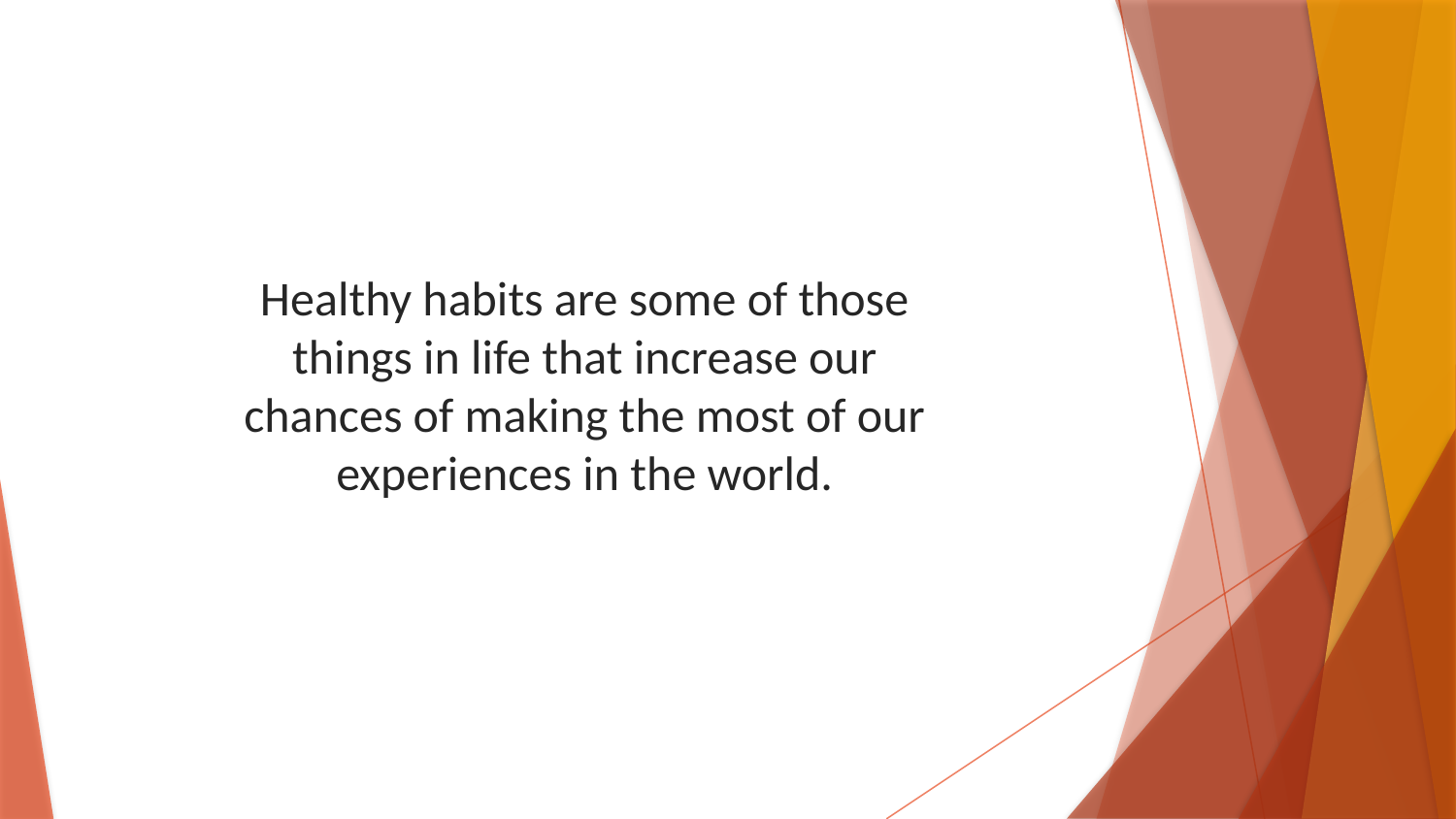

Healthy habits are some of those things in life that increase our chances of making the most of our experiences in the world.